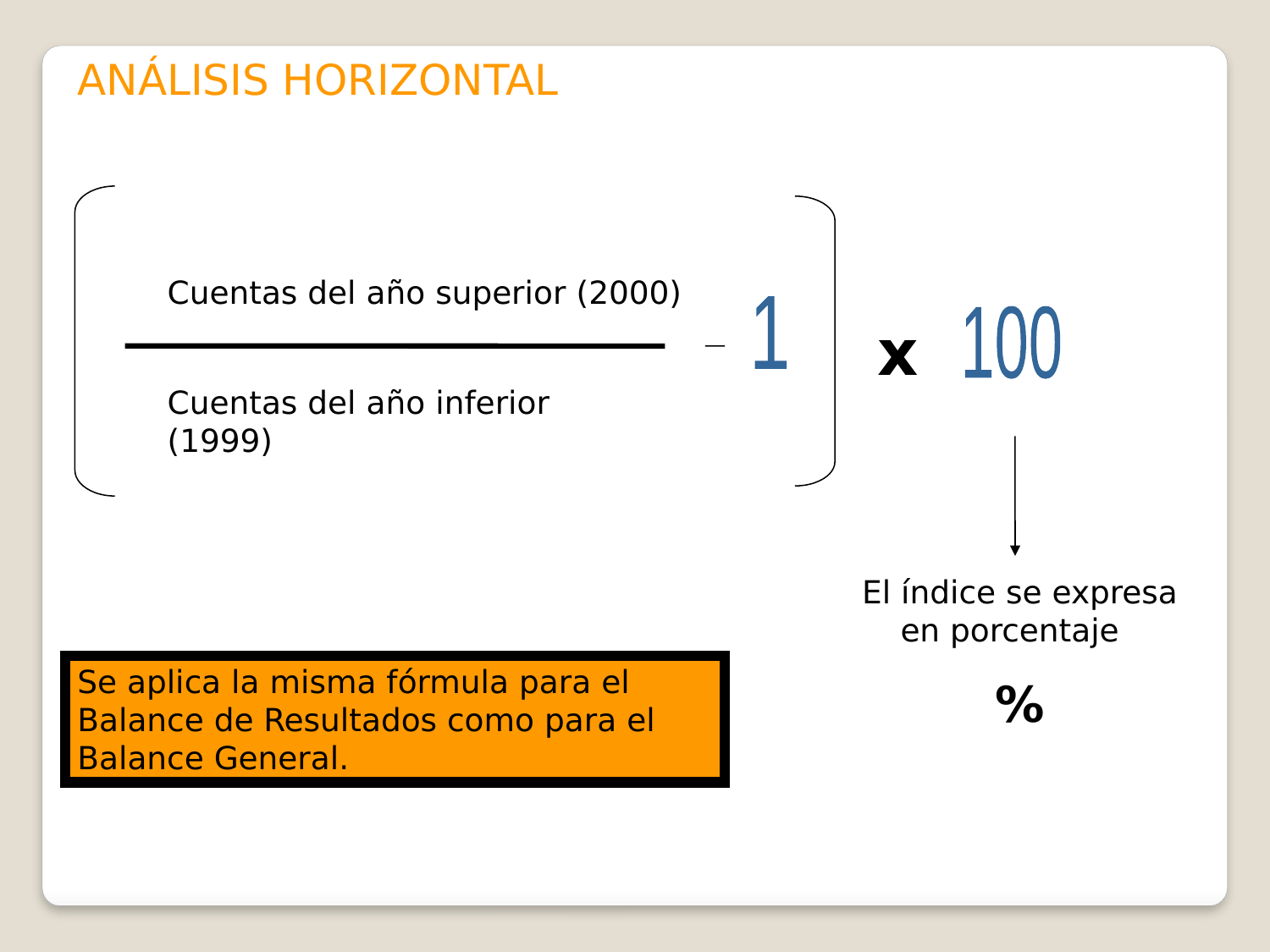

ANÁLISIS HORIZONTAL

Cuentas del año superior (2000)
1
x
100

Cuentas del año inferior (1999)

El índice se expresa en porcentaje
%
Se aplica la misma fórmula para el Balance de Resultados como para el Balance General.